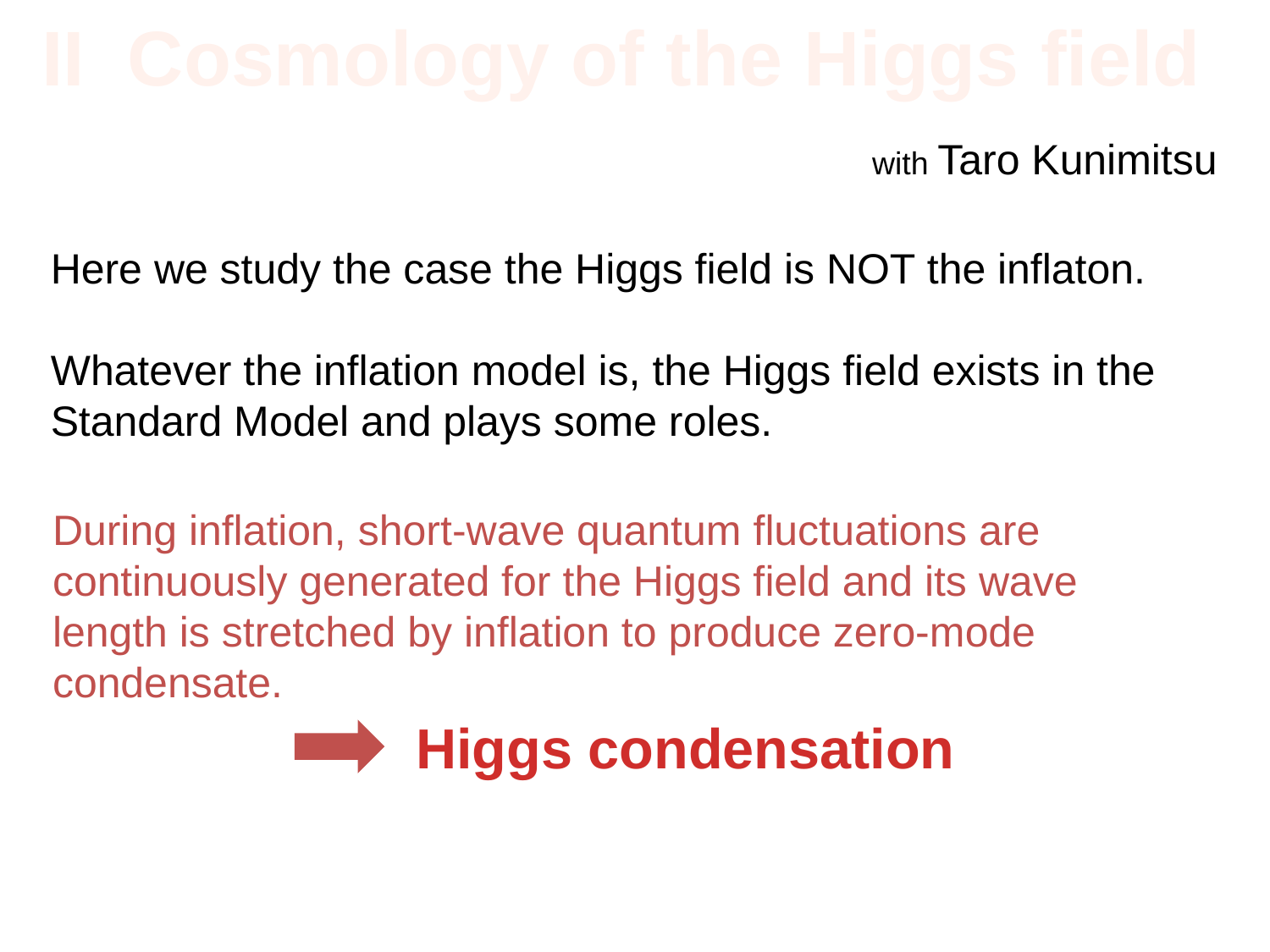

II  Cosmology of the Higgs field
with Taro Kunimitsu
Here we study the case the Higgs field is NOT the inflaton.

Whatever the inflation model is, the Higgs field exists in the
Standard Model and plays some roles.
During inflation, short-wave quantum fluctuations are
continuously generated for the Higgs field and its wave
length is stretched by inflation to produce zero-mode
condensate.

Higgs condensation